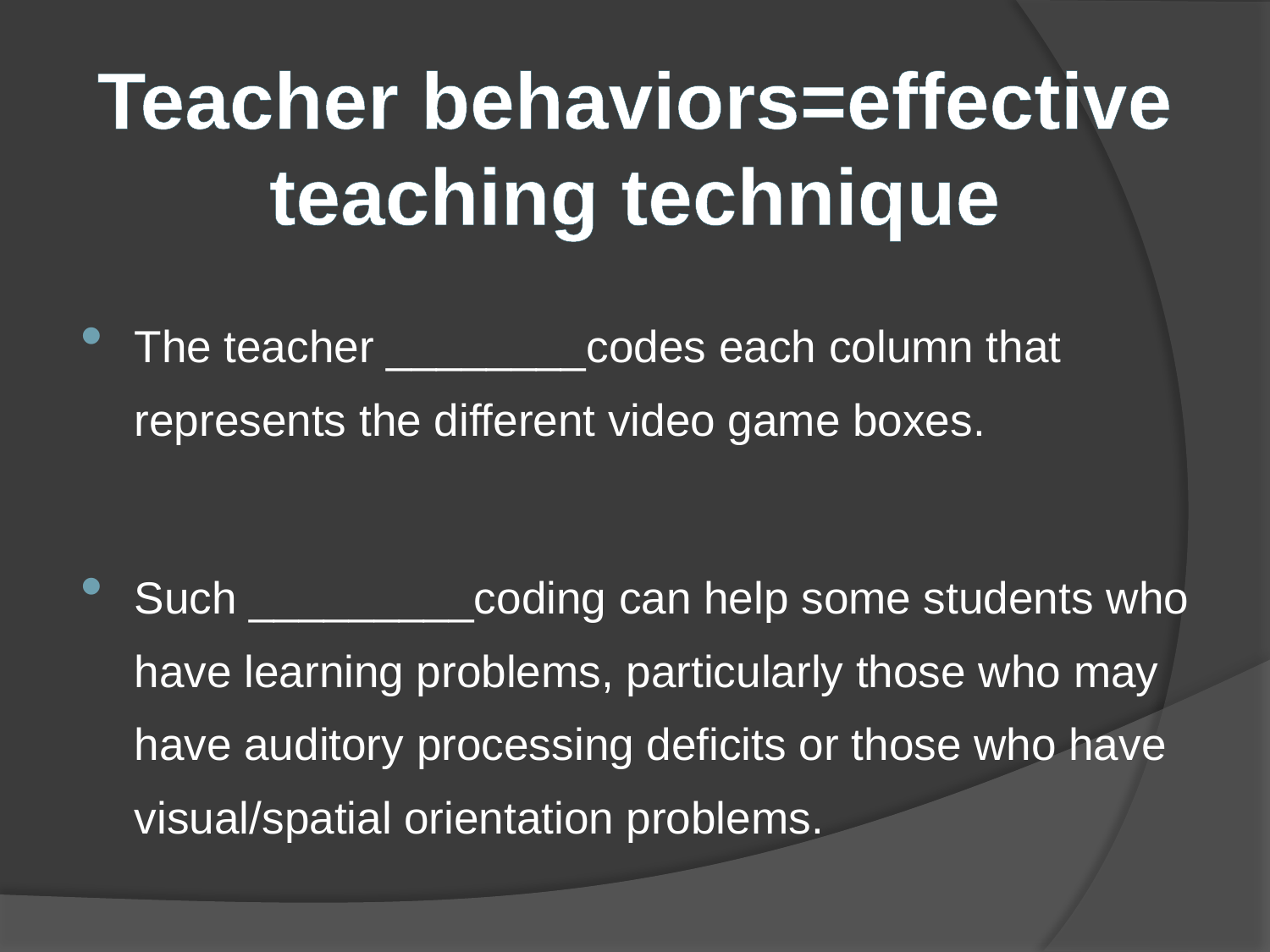

# Teacher behaviors=effective teaching technique
The teacher ________codes each column that represents the different video game boxes.

Such _________coding can help some students who have learning problems, particularly those who may have auditory processing deficits or those who have visual/spatial orientation problems.